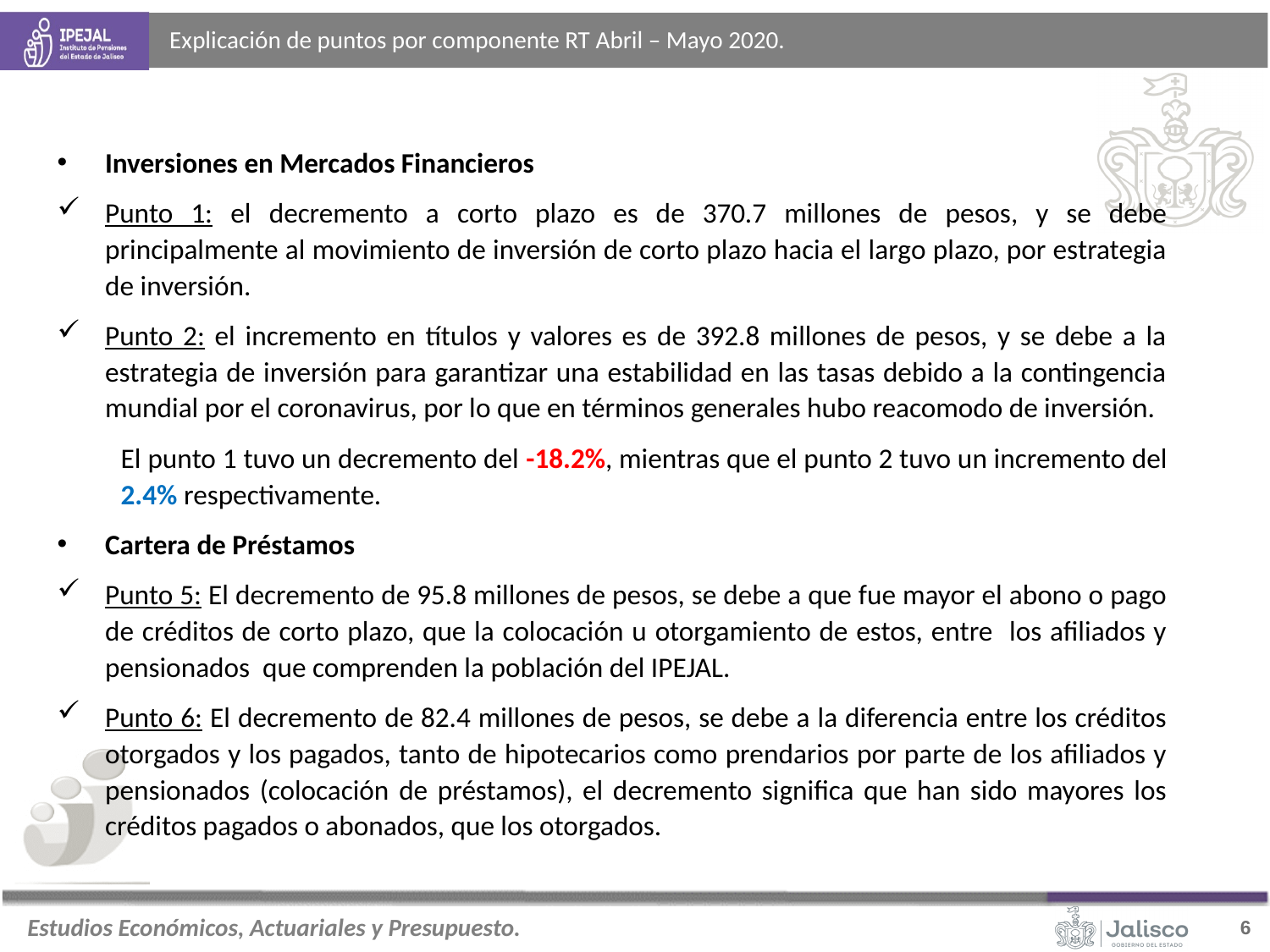

# Explicación de puntos por componente RT Abril – Mayo 2020.

Inversiones en Mercados Financieros
Punto 1: el decremento a corto plazo es de 370.7 millones de pesos, y se debe principalmente al movimiento de inversión de corto plazo hacia el largo plazo, por estrategia de inversión.
Punto 2: el incremento en títulos y valores es de 392.8 millones de pesos, y se debe a la estrategia de inversión para garantizar una estabilidad en las tasas debido a la contingencia mundial por el coronavirus, por lo que en términos generales hubo reacomodo de inversión.
El punto 1 tuvo un decremento del -18.2%, mientras que el punto 2 tuvo un incremento del 2.4% respectivamente.
Cartera de Préstamos
Punto 5: El decremento de 95.8 millones de pesos, se debe a que fue mayor el abono o pago de créditos de corto plazo, que la colocación u otorgamiento de estos, entre  los afiliados y pensionados  que comprenden la población del IPEJAL.
Punto 6: El decremento de 82.4 millones de pesos, se debe a la diferencia entre los créditos otorgados y los pagados, tanto de hipotecarios como prendarios por parte de los afiliados y pensionados (colocación de préstamos), el decremento significa que han sido mayores los créditos pagados o abonados, que los otorgados.
6